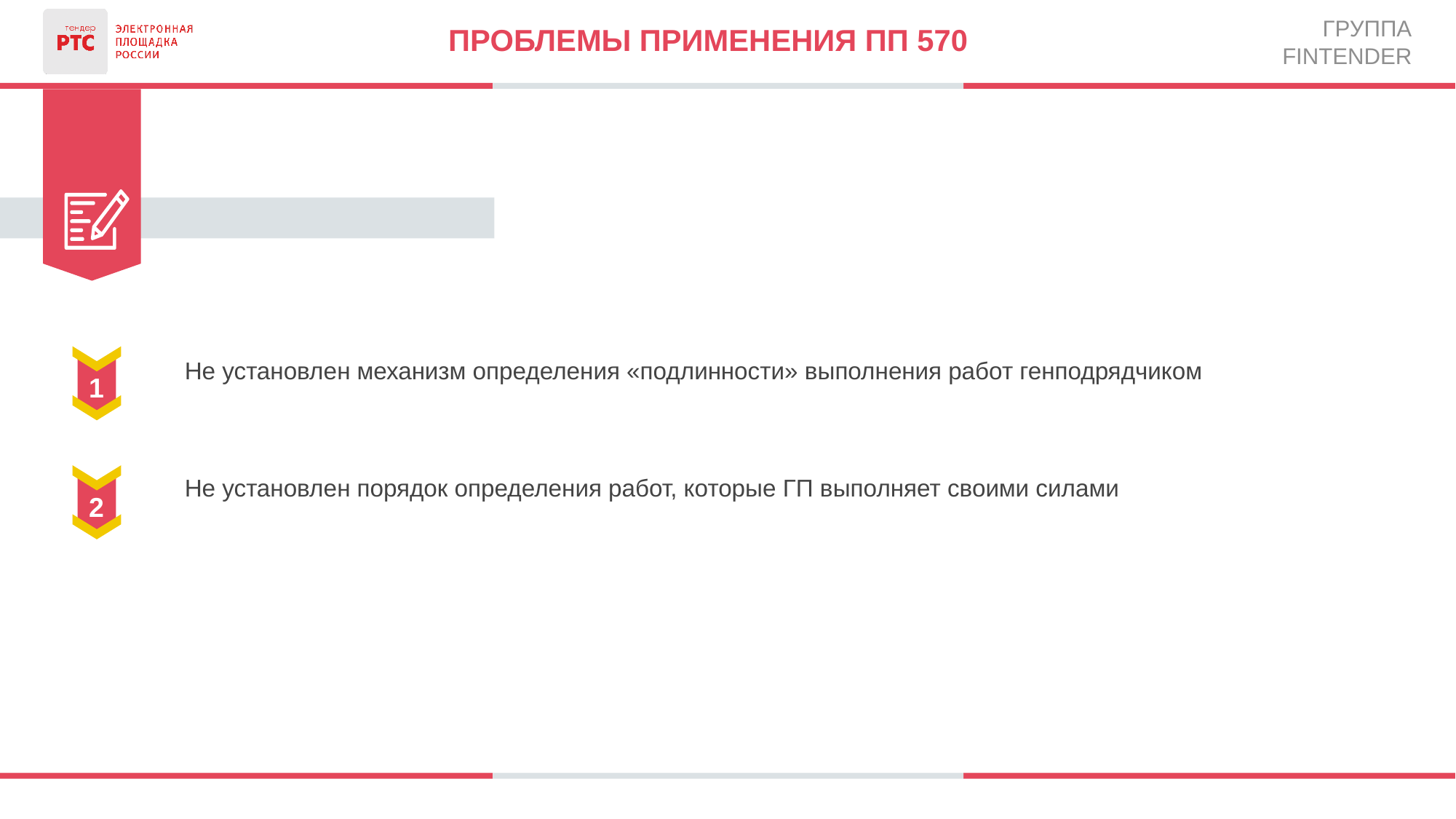

# Проблемы применения пп 570

Не установлен механизм определения «подлинности» выполнения работ генподрядчиком

Не установлен порядок определения работ, которые ГП выполняет своими силами

1

2